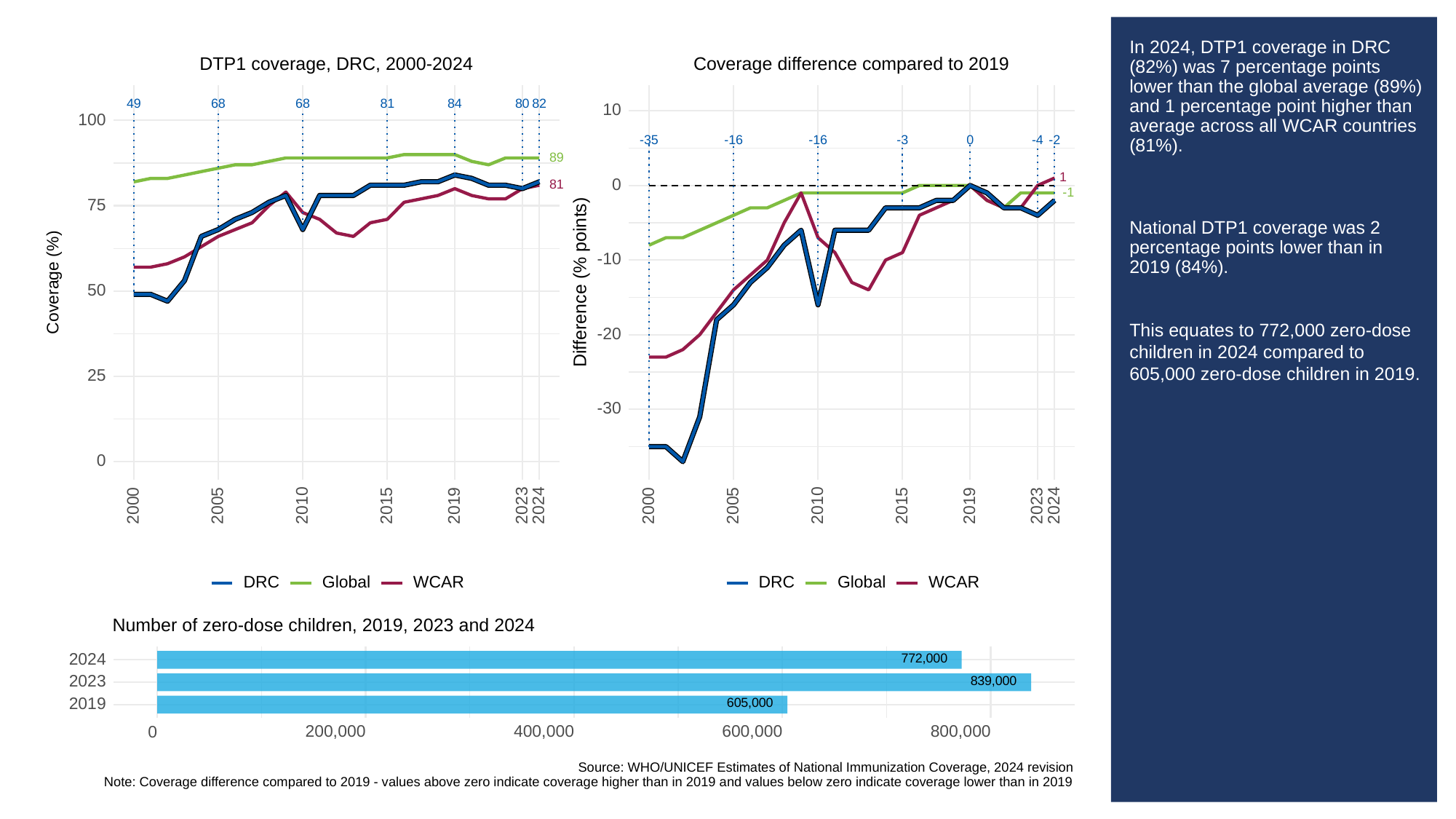

# In 2024, DTP1 coverage in DRC (82%) was 7 percentage points lower than the global average (89%) and 1 percentage point higher than average across all WCAR countries (81%).

National DTP1 coverage was 2 percentage points lower than in 2019 (84%).

This equates to 772,000 zero-dose children in 2024 compared to 605,000 zero-dose children in 2019.

DTP1 coverage, DRC, 2000-2024
Coverage difference compared to 2019

49
68
68
81
84
80
82
10

100

-35
-3
-16
-16
0
-2
-4

89

1

0
81

-1
75

-10

Difference (% points)
Coverage (%)
50

-20

25

-30

0

2023
2023
2000
2005
2010
2015
2019
2024
2000
2005
2010
2015
2019
2024
DRC
Global
WCAR
DRC
Global
WCAR

Number of zero-dose children, 2019, 2023 and 2024

772,000
2024

839,000
2023

605,000
2019

200,000
400,000
600,000
800,000
0
Source: WHO/UNICEF Estimates of National Immunization Coverage, 2024 revision
Note: Coverage difference compared to 2019 - values above zero indicate coverage higher than in 2019 and values below zero indicate coverage lower than in 2019